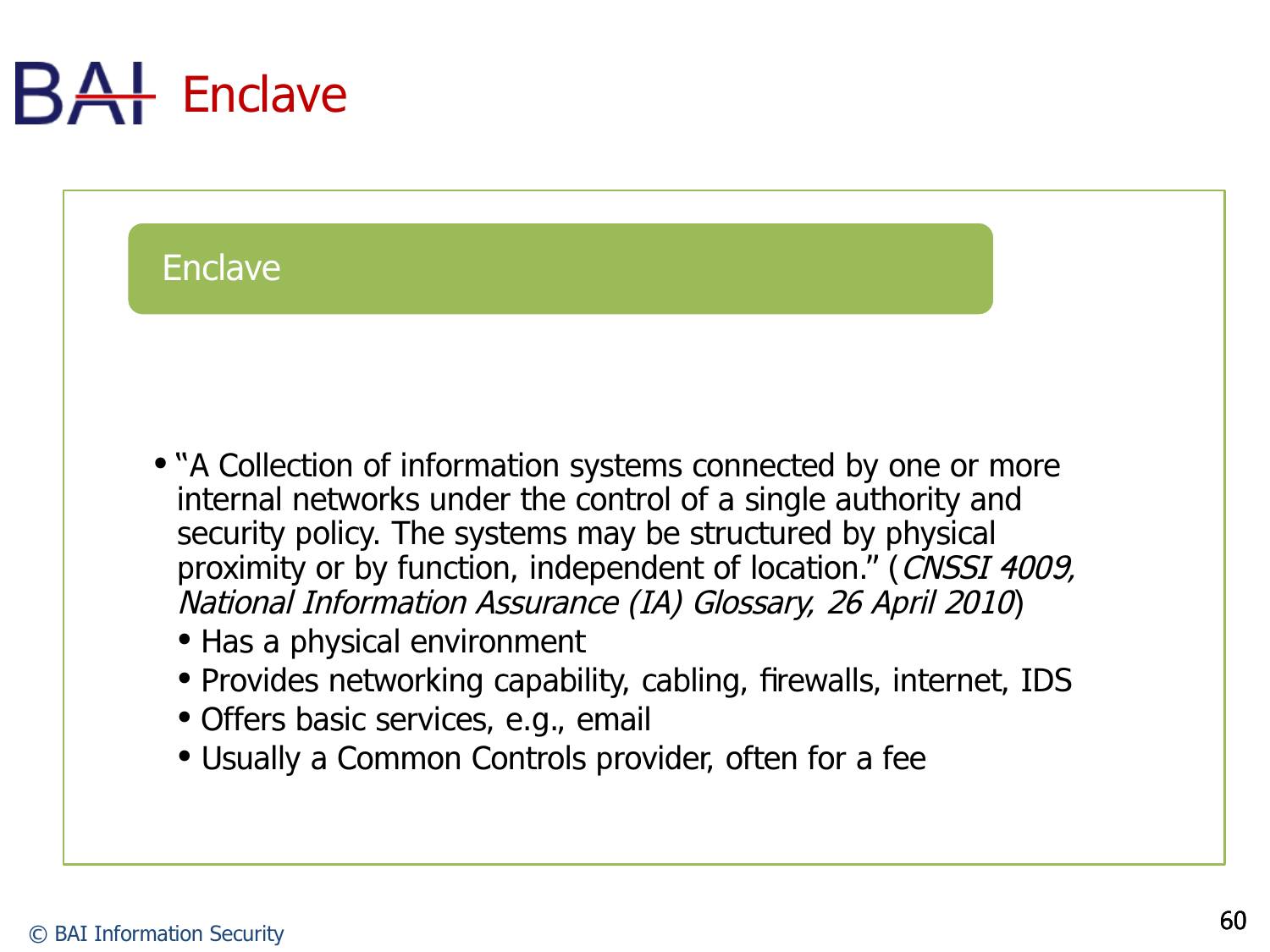

# Enclave

“A Collection of information systems connected by one or more internal networks under the control of a single authority and security policy. The systems may be structured by physical proximity or by function, independent of location.” (CNSSI 4009, National Information Assurance (IA) Glossary, 26 April 2010)
Has a physical environment
Provides networking capability, cabling, firewalls, internet, IDS
Offers basic services, e.g., email
Usually a Common Controls provider, often for a fee

Enclave